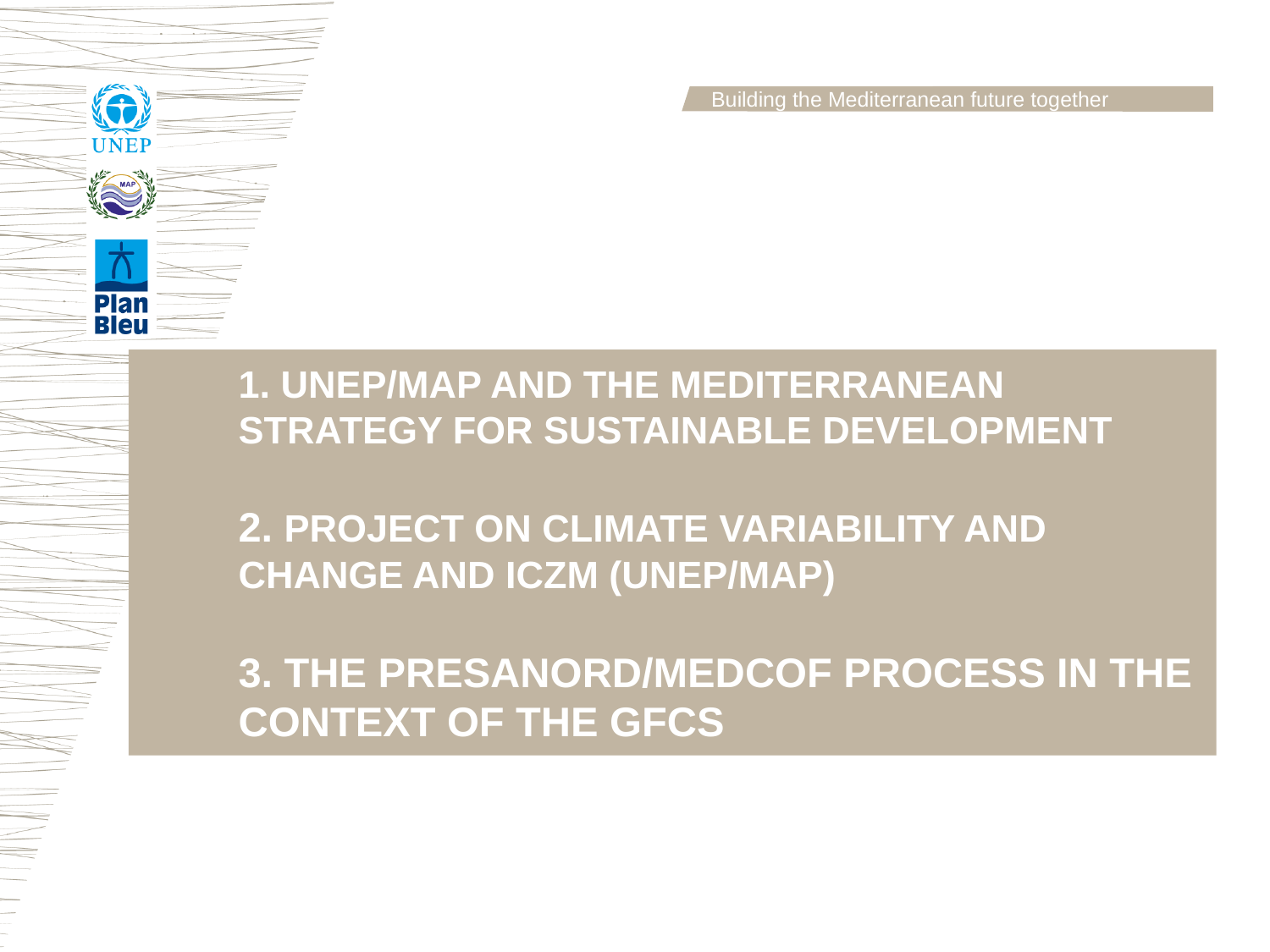

# 1. UNEP/MAP and the Mediterranean strategy for Sustainable Development 2. project on climate variability and change and ICZM (UNEP/MAP) 3. The PRESANORD/MEDCOF process in the context of the GFCS